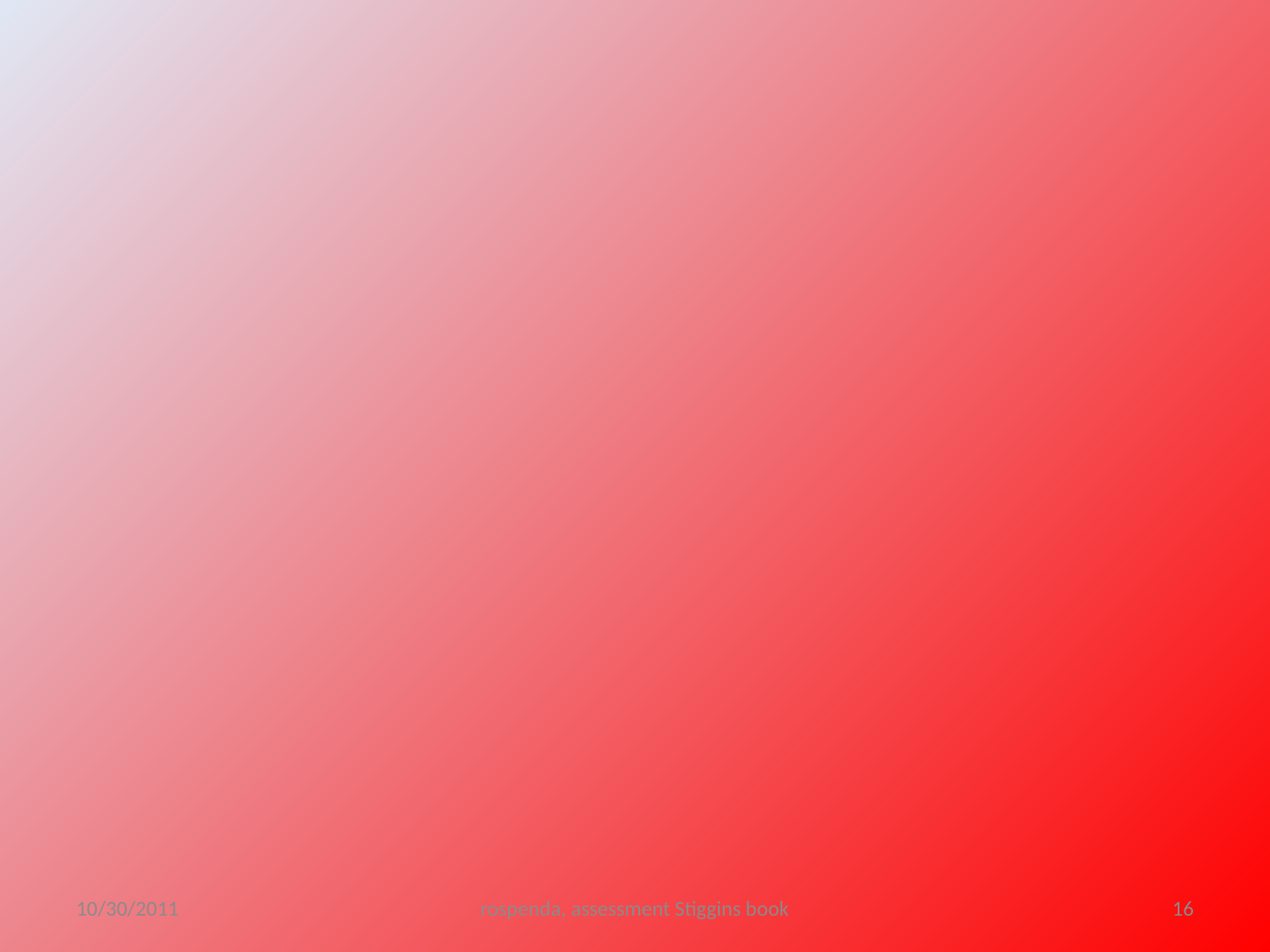

#

10/30/2011
rospenda, assessment Stiggins book
16